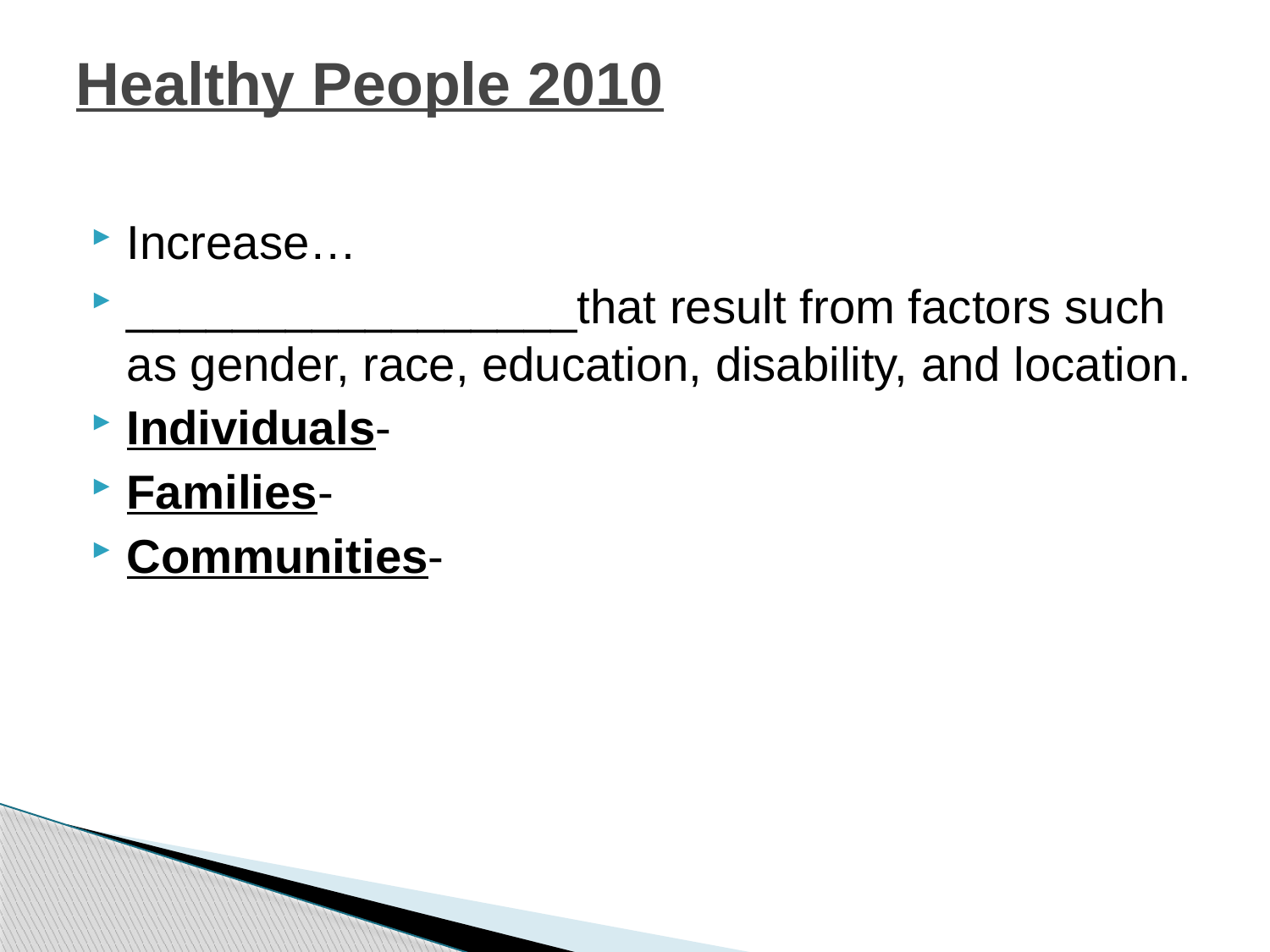

# Healthy People 2010
Increase…
_________________that result from factors such as gender, race, education, disability, and location.
Individuals-
Families-
Communities-